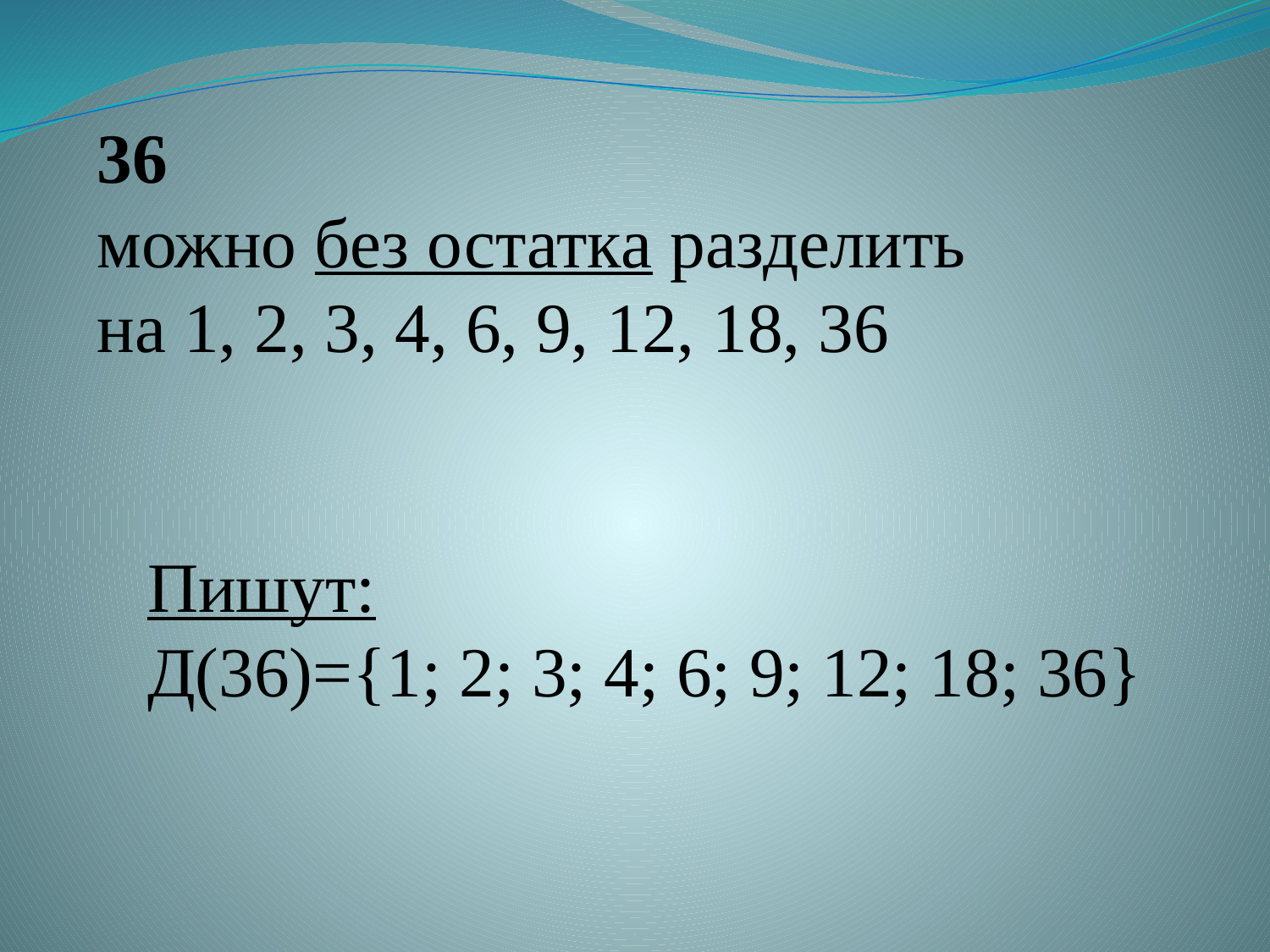

36
можно без остатка разделить
на 1, 2, 3, 4, 6, 9, 12, 18, 36

Пишут:
Д(36)={1; 2; 3; 4; 6; 9; 12; 18; 36}